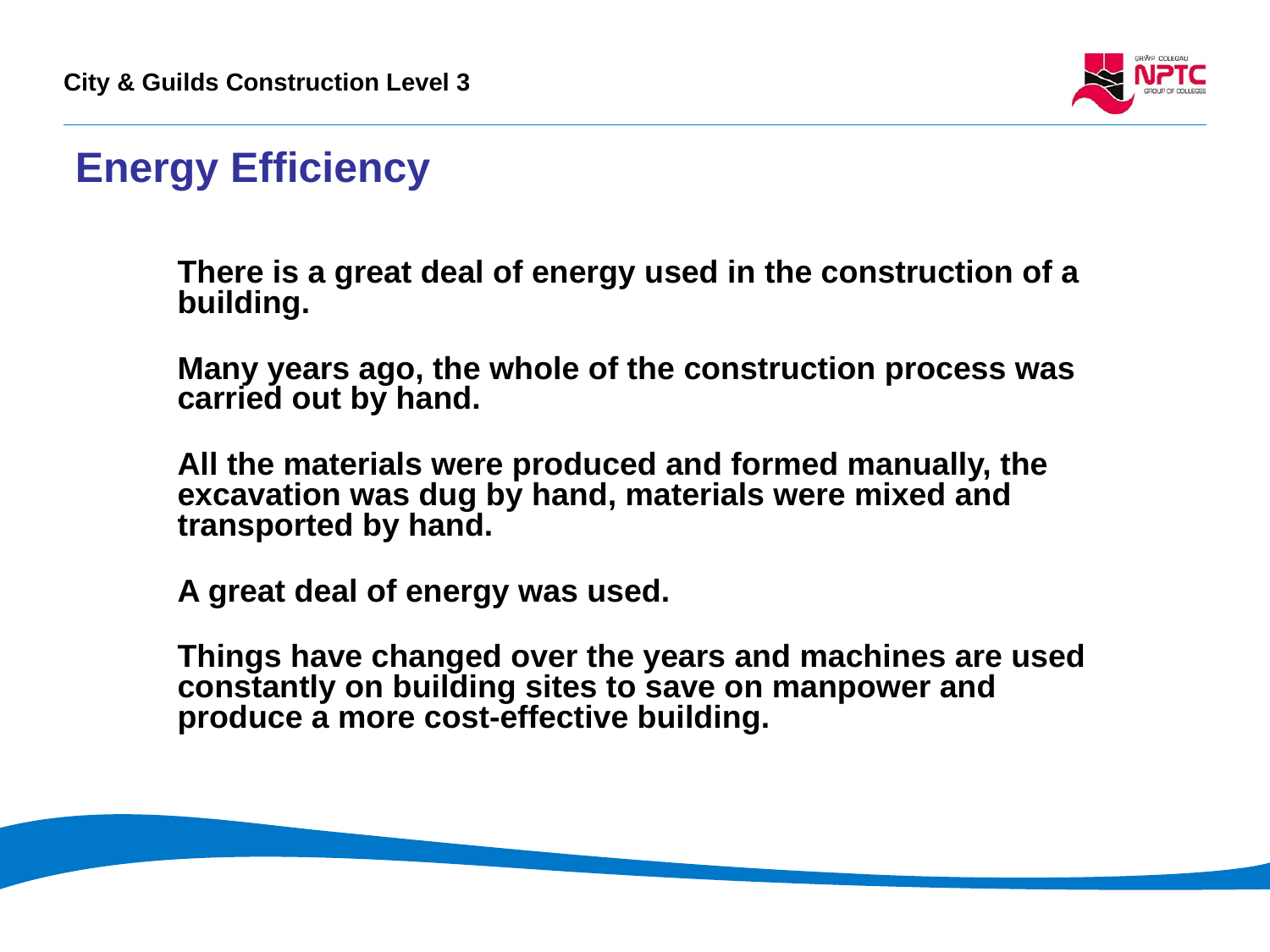

# Energy Efficiency
There is a great deal of energy used in the construction of a building.
Many years ago, the whole of the construction process was carried out by hand.
All the materials were produced and formed manually, the excavation was dug by hand, materials were mixed and transported by hand.
A great deal of energy was used.
Things have changed over the years and machines are used constantly on building sites to save on manpower and produce a more cost-effective building.